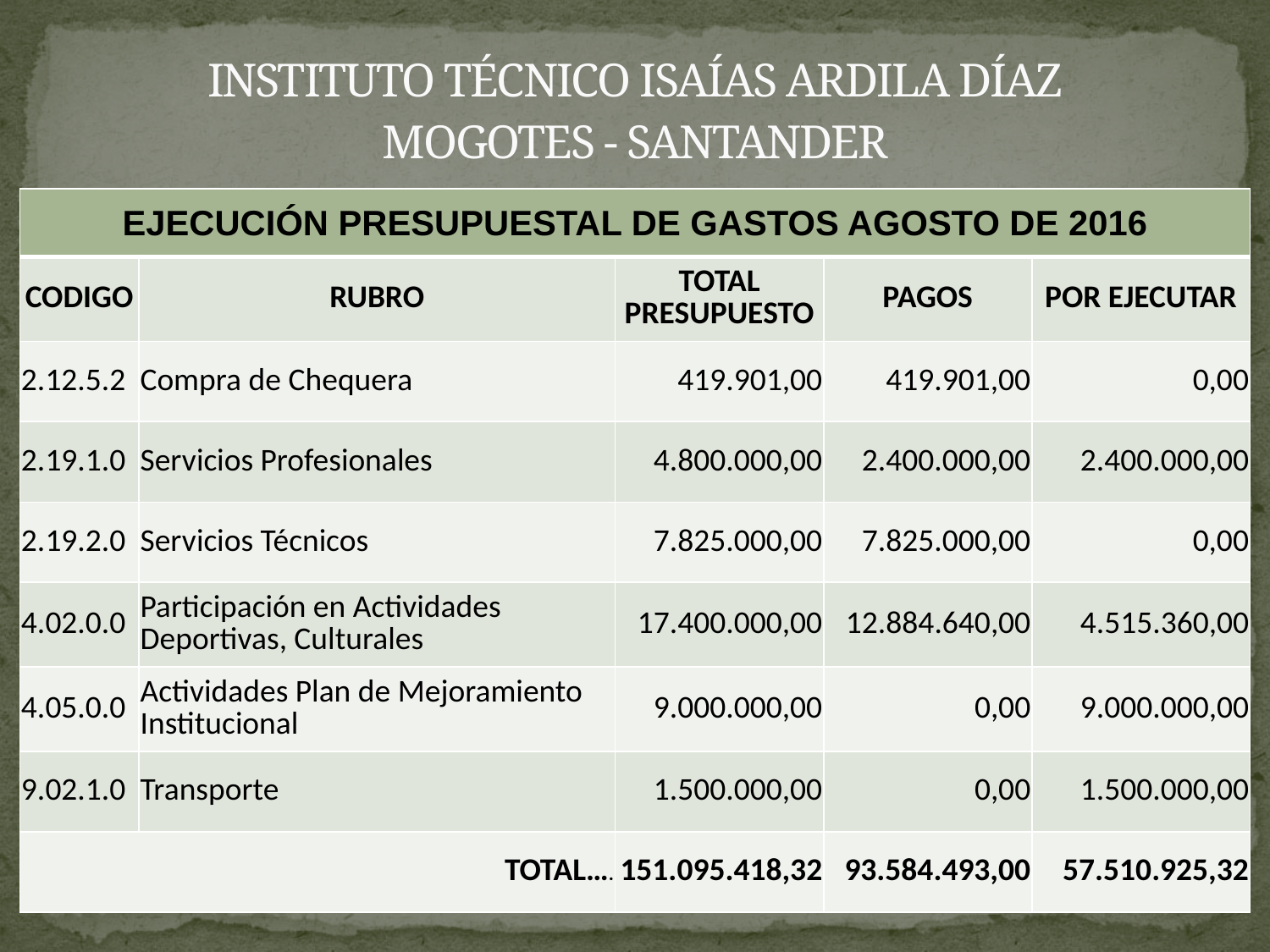

# INSTITUTO TÉCNICO ISAÍAS ARDILA DÍAZ MOGOTES - SANTANDER
| EJECUCIÓN PRESUPUESTAL DE GASTOS AGOSTO DE 2016 |  |  |  |  |
| --- | --- | --- | --- | --- |
| CODIGO | RUBRO | TOTAL PRESUPUESTO | PAGOS | POR EJECUTAR |
| 2.12.5.2 | Compra de Chequera | 419.901,00 | 419.901,00 | 0,00 |
| 2.19.1.0 | Servicios Profesionales | 4.800.000,00 | 2.400.000,00 | 2.400.000,00 |
| 2.19.2.0 | Servicios Técnicos | 7.825.000,00 | 7.825.000,00 | 0,00 |
| 4.02.0.0 | Participación en Actividades Deportivas, Culturales | 17.400.000,00 | 12.884.640,00 | 4.515.360,00 |
| 4.05.0.0 | Actividades Plan de Mejoramiento Institucional | 9.000.000,00 | 0,00 | 9.000.000,00 |
| 9.02.1.0 | Transporte | 1.500.000,00 | 0,00 | 1.500.000,00 |
| TOTAL…. |  | 151.095.418,32 | 93.584.493,00 | 57.510.925,32 |